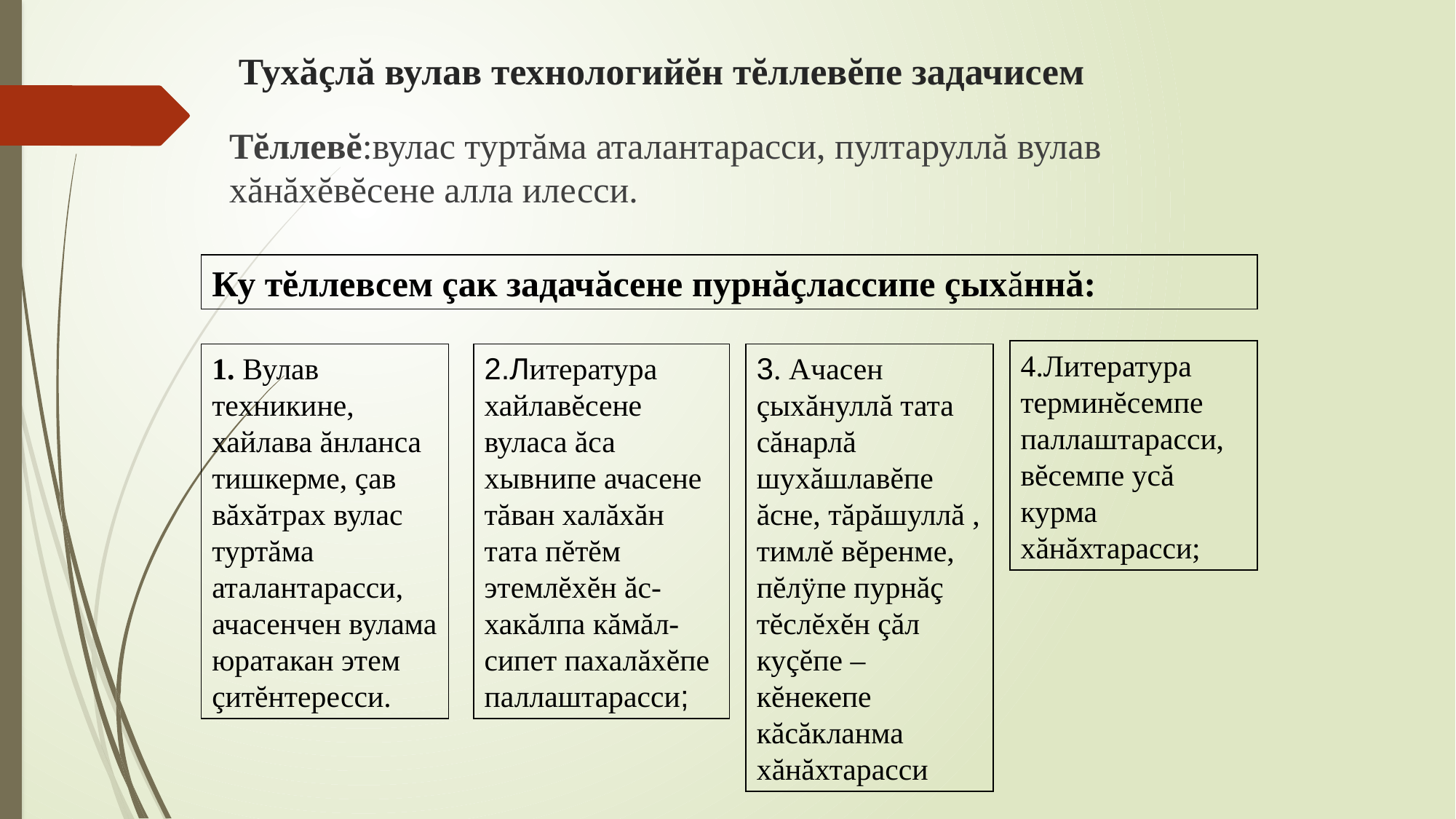

# Тухăçлă вулав технологийĕн тĕллевĕпе задачисем
Тĕллевĕ:вулас туртăма аталантарасси, пултаруллă вулав хăнăхĕвĕсене алла илесси.

Ку тĕллевсем çак задачăсене пурнăçлассипе çыхăннă:
4.Литература терминĕсемпе  паллаштарасси, вĕсемпе усă курма хăнăхтарасси;
1. Вулав техникине, хайлава ăнланса тишкерме, çав вăхăтрах вулас туртăма аталантарасси, ачасенчен вулама юратакан этем çитĕнтересси.
2.Литература хайлавĕсене вуласа ăса хывнипе ачасене тăван халăхăн тата пĕтĕм этемлĕхĕн ăс-хакăлпа кăмăл-сипет пахалăхĕпе паллаштарасси;
3. Ачасен  çыхăнуллă тата сăнарлă шухăшлавĕпе ăсне, тăрăшуллă , тимлĕ вĕренме, пĕлÿпе пурнăç тĕслĕхĕн çăл куçĕпе – кĕнекепе кăсăкланма хăнăхтарасси